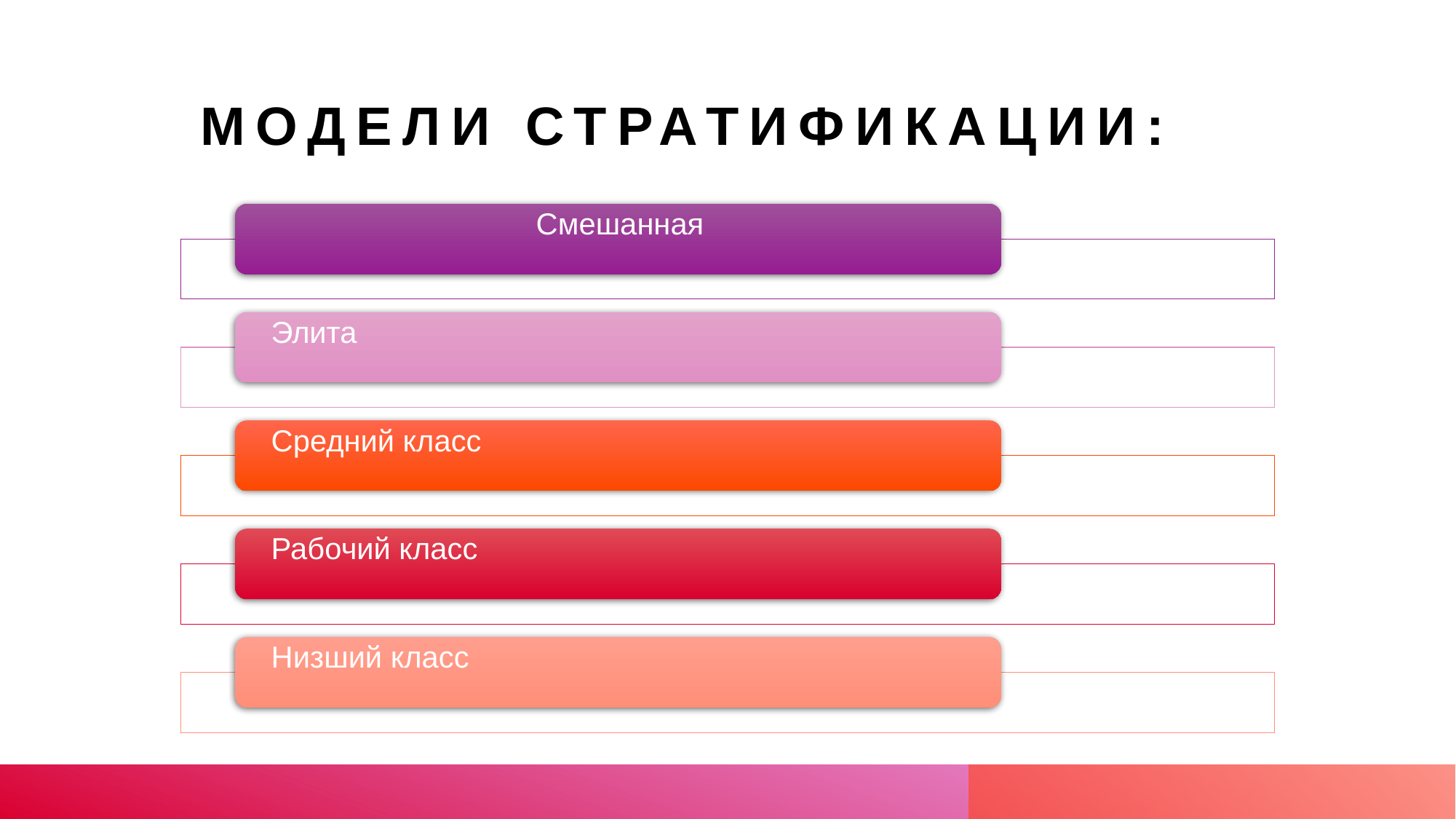

# Модели стратификации:
Смешанная

Элита

Средний класс

Рабочий класс

Низший класс